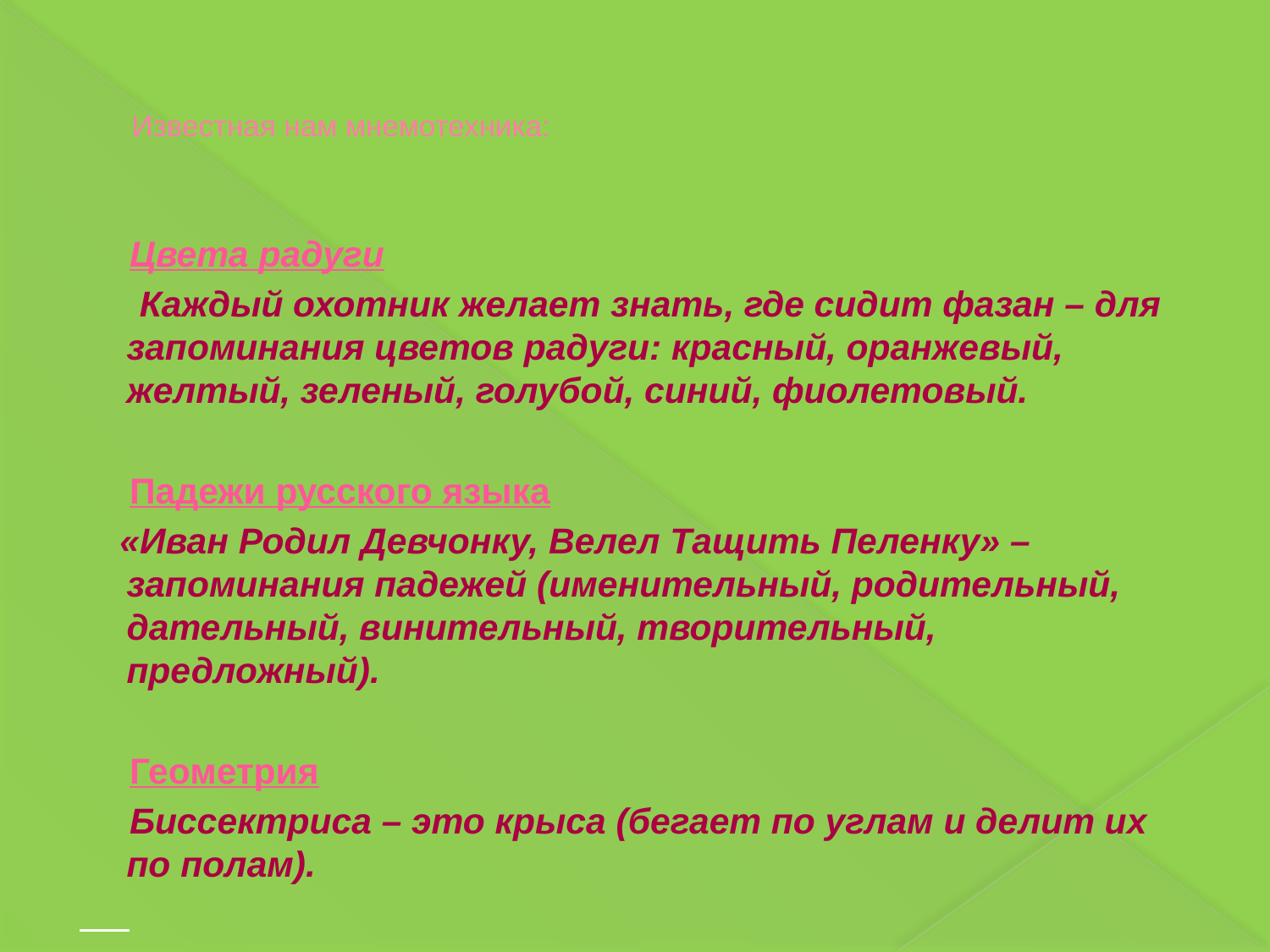

# Известная нам мнемотехника:
     Цвета радуги
      Каждый охотник желает знать, где сидит фазан – для запоминания цветов радуги: красный, оранжевый, желтый, зеленый, голубой, синий, фиолетовый.

     Падежи русского языка
    «Иван Родил Девчонку, Велел Тащить Пеленку» – запоминания падежей (именительный, родительный, дательный, винительный, творительный, предложный).

     Геометрия
     Биссектриса – это крыса (бегает по углам и делит их по полам).